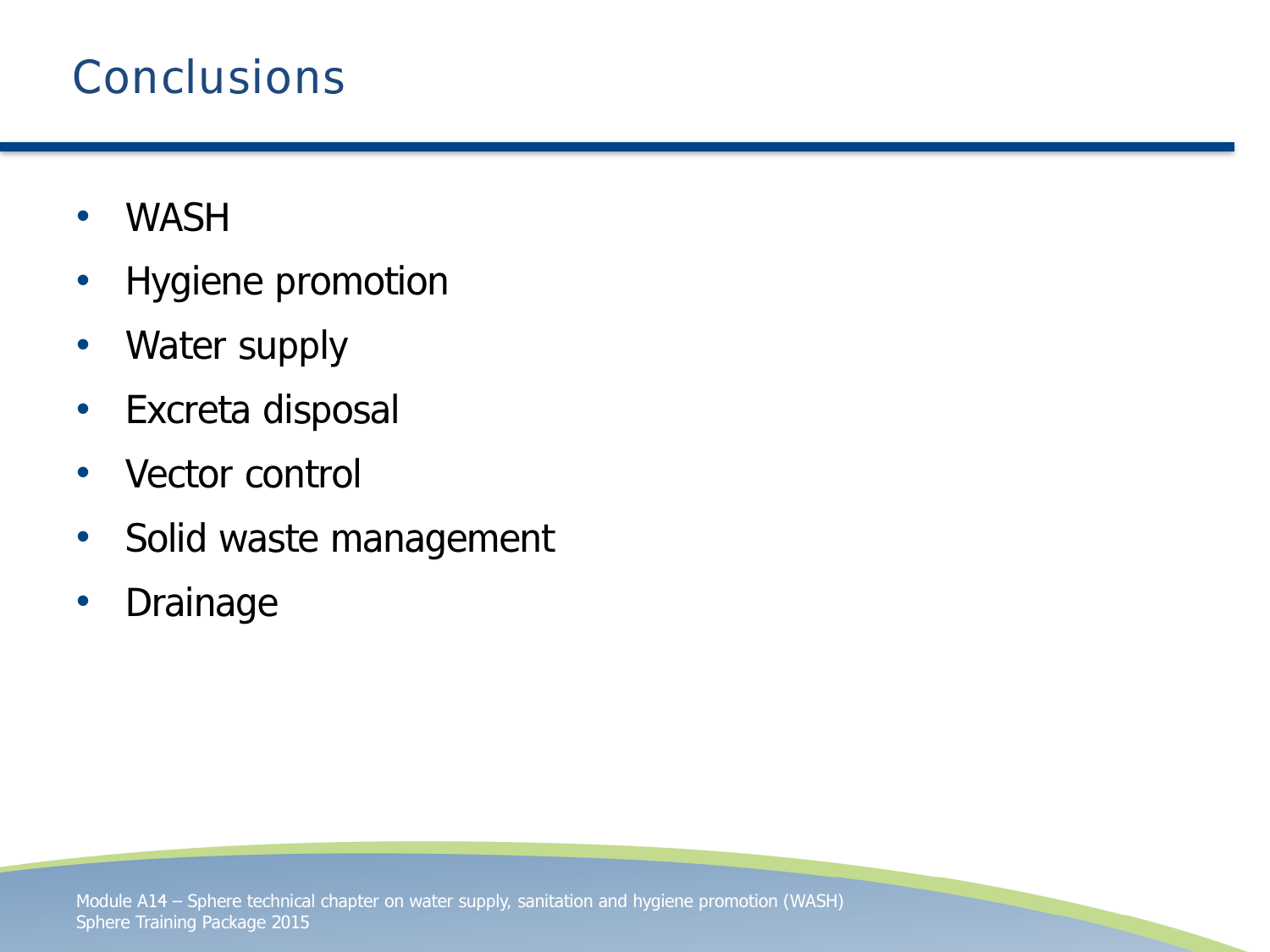

# Conclusions
WASH
Hygiene promotion
Water supply
Excreta disposal
Vector control
Solid waste management
Drainage
Module A14 – Sphere technical chapter on water supply, sanitation and hygiene promotion (WASH)
Sphere Training Package 2015